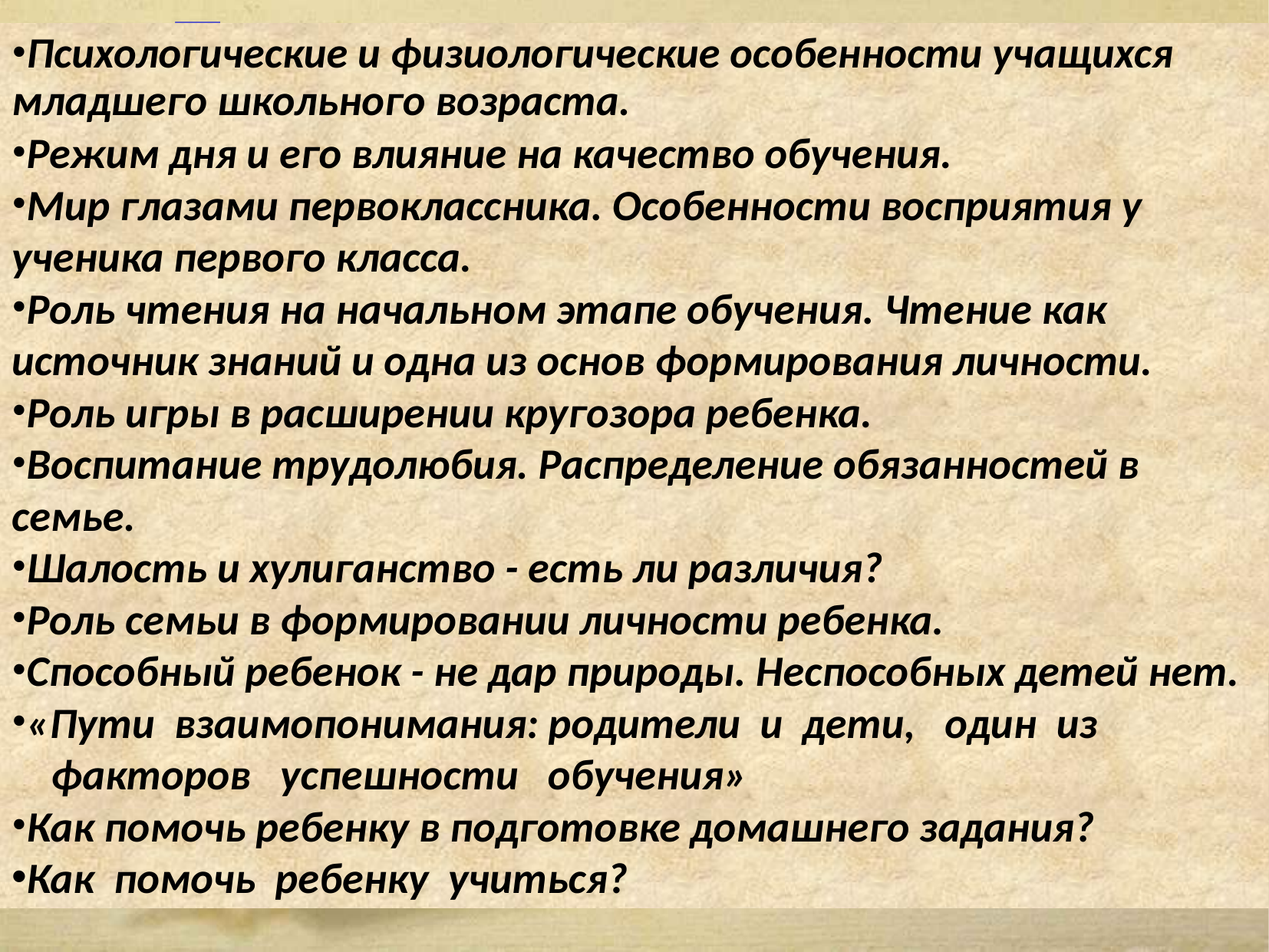

Тематика родительских собраний  в  начальной школе
Психологические и физиологические особенности учащихся младшего школьного возраста.
Режим дня и его влияние на качество обучения.
Мир глазами первоклассника. Особенности восприятия у ученика первого класса.
Роль чтения на начальном этапе обучения. Чтение как источник знаний и одна из основ формирования личности.
Роль игры в расширении кругозора ребенка.
Воспитание трудолюбия. Распределение обязанностей в семье.
Шалость и хулиганство - есть ли различия?
Роль семьи в формировании личности ребенка.
Способный ребенок - не дар природы. Неспособных детей нет.
«Пути  взаимопонимания: родители  и  дети,   один  из
    факторов   успешности   обучения»
Как помочь ребенку в подготовке домашнего задания?
Как  помочь  ребенку  учиться?